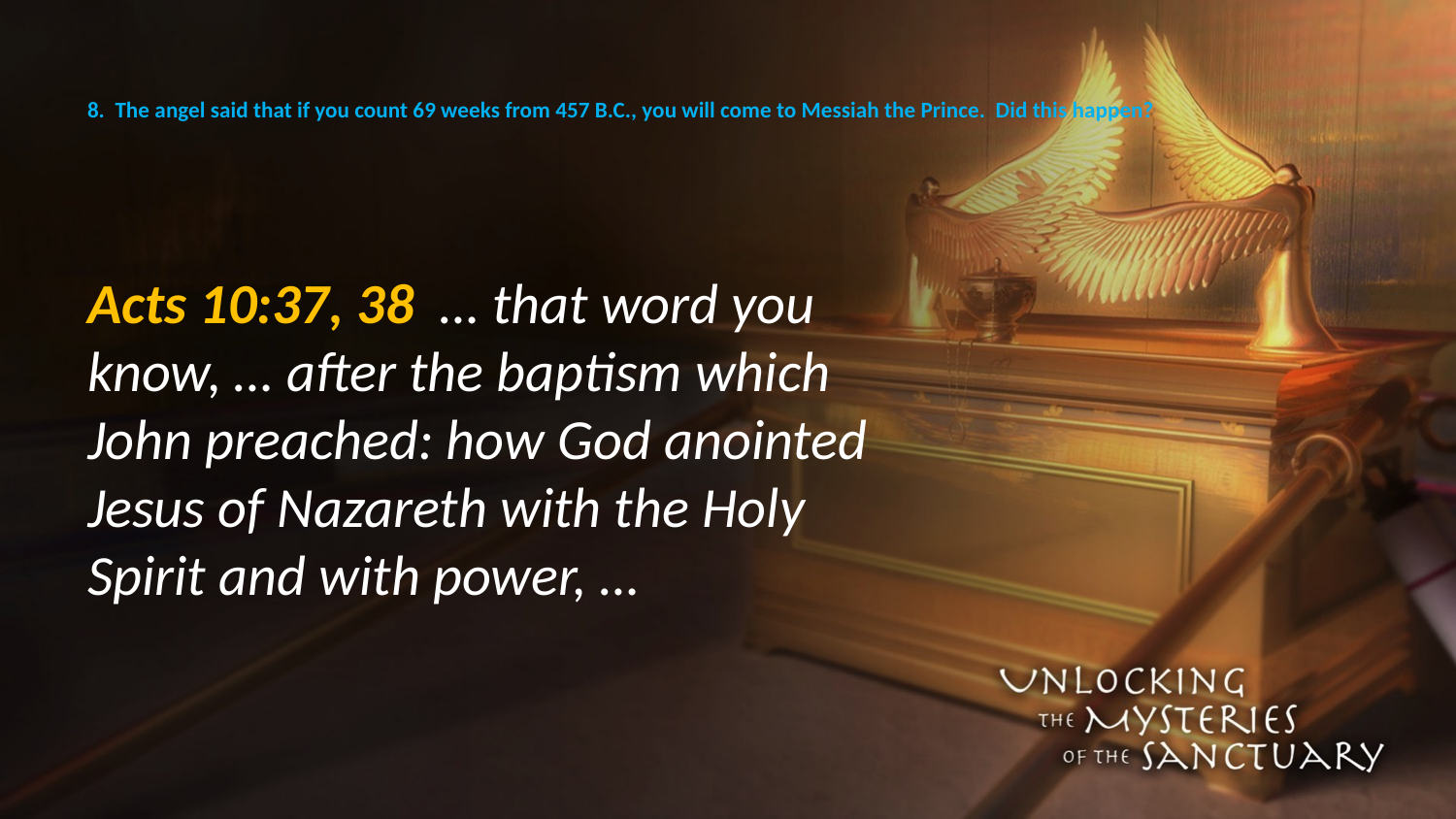

# 8.  The angel said that if you count 69 weeks from 457 B.C., you will come to Messiah the Prince.  Did this happen?

Acts 10:37, 38  … that word you know, … after the baptism which John preached: how God anointed Jesus of Nazareth with the Holy Spirit and with power, …